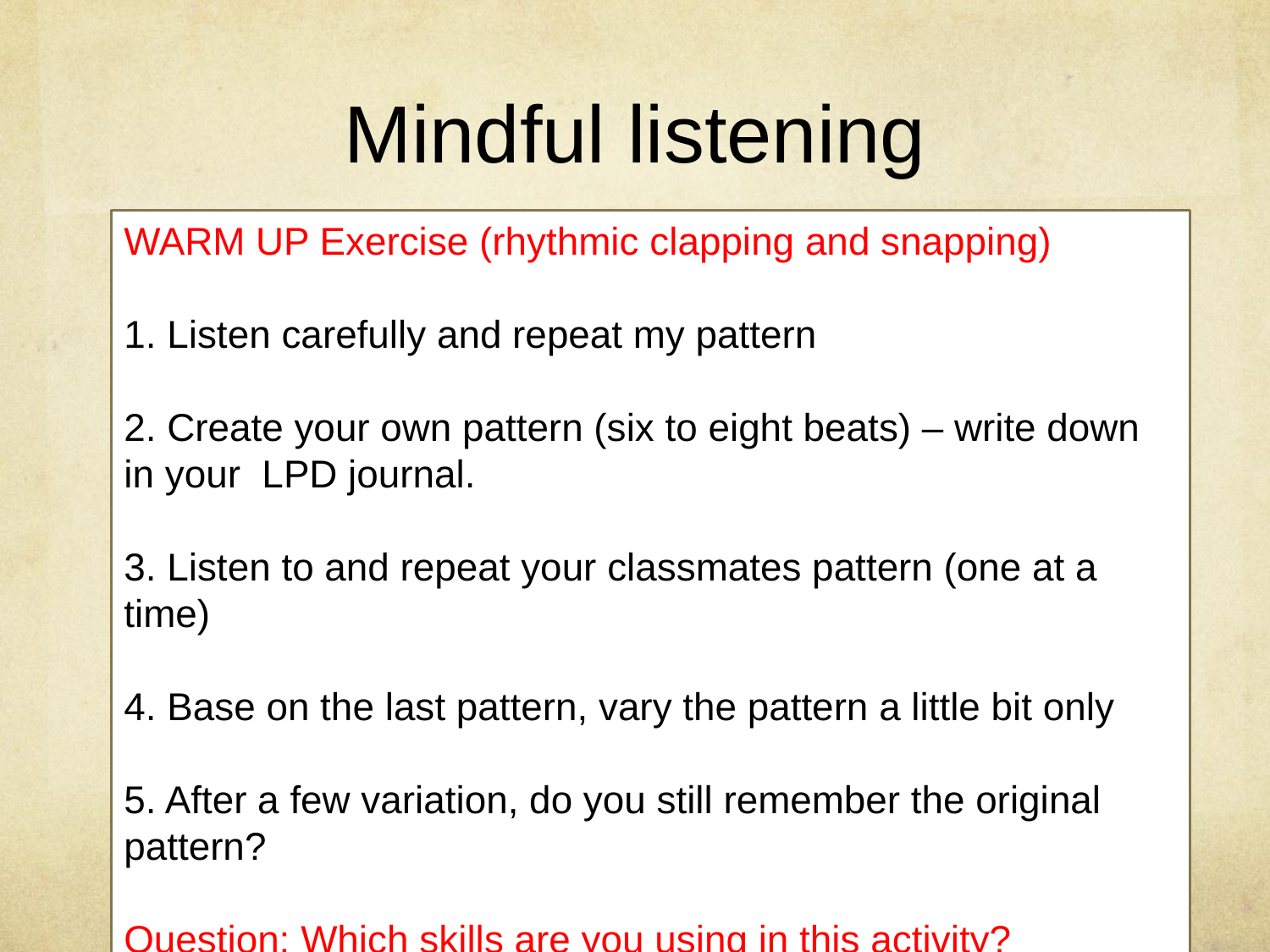

# Mindful listening
WARM UP Exercise (rhythmic clapping and snapping)

1. Listen carefully and repeat my pattern

2. Create your own pattern (six to eight beats) – write down in your  LPD journal.

3. Listen to and repeat your classmates pattern (one at a time)

4. Base on the last pattern, vary the pattern a little bit only

5. After a few variation, do you still remember the original pattern?

Question: Which skills are you using in this activity?